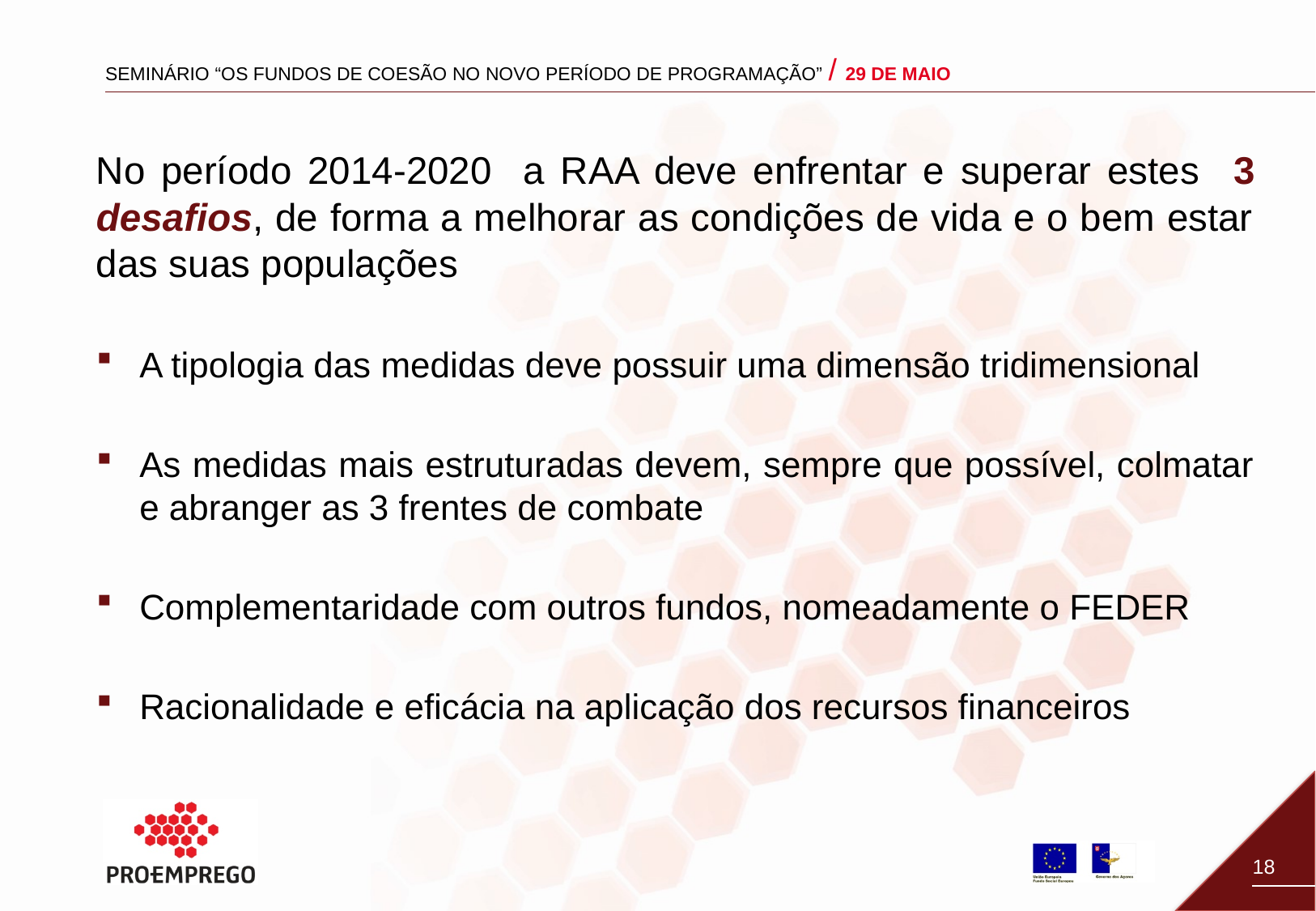

No período 2014-2020  a RAA deve enfrentar e superar estes  3 desafios, de forma a melhorar as condições de vida e o bem estar das suas populações

A tipologia das medidas deve possuir uma dimensão tridimensional

As medidas mais estruturadas devem, sempre que possível, colmatar e abranger as 3 frentes de combate

Complementaridade com outros fundos, nomeadamente o FEDER

Racionalidade e eficácia na aplicação dos recursos financeiros